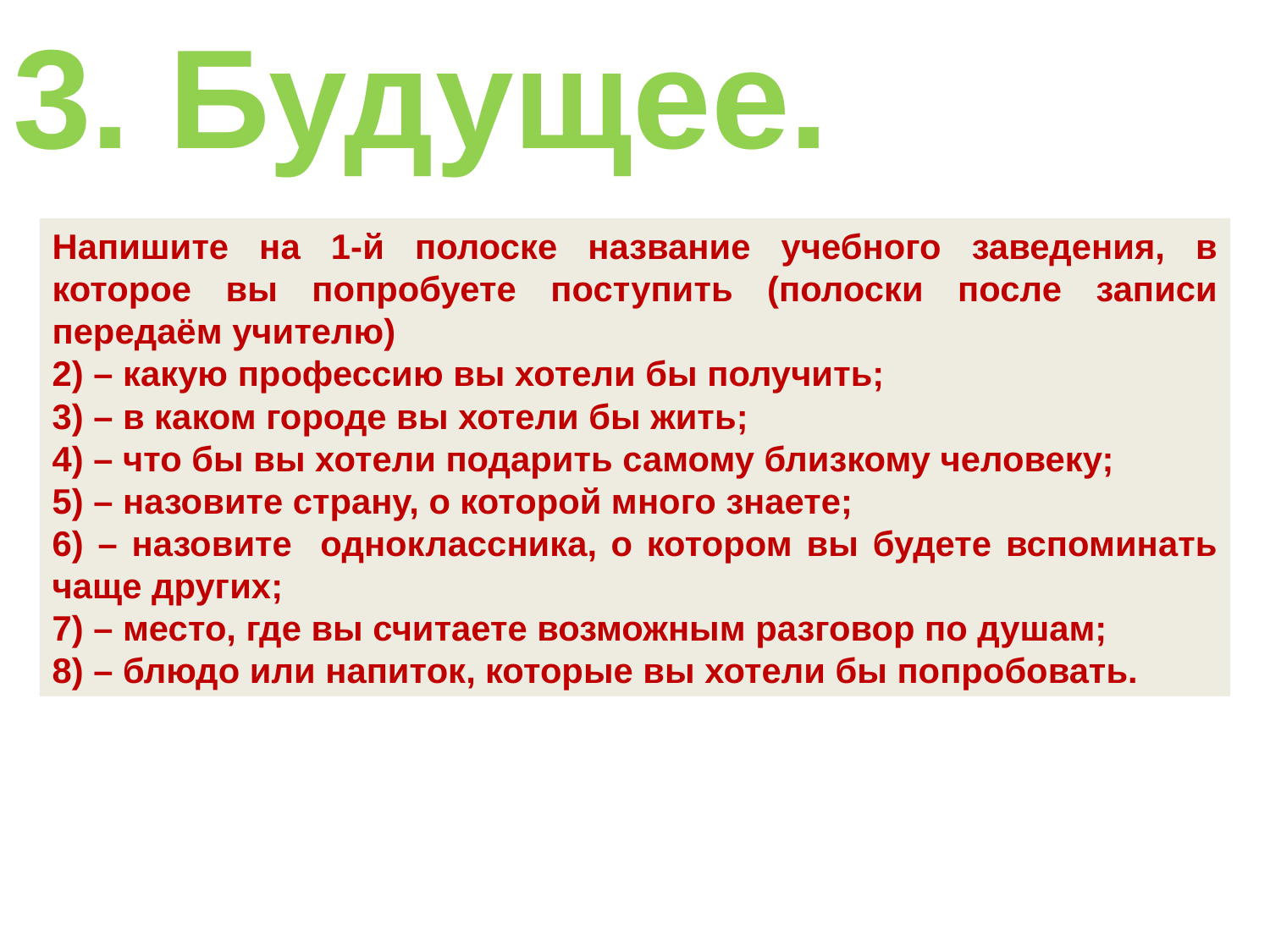

3. Будущее.
Напишите на 1-й полоске название учебного заведения, в которое вы попробуете поступить (полоски после записи передаём учителю)
2) – какую профессию вы хотели бы получить;
3) – в каком городе вы хотели бы жить;
4) – что бы вы хотели подарить самому близкому человеку;
5) – назовите страну, о которой много знаете;
6) – назовите  одноклассника, о котором вы будете вспоминать чаще других;
7) – место, где вы считаете возможным разговор по душам;
8) – блюдо или напиток, которые вы хотели бы попробовать.